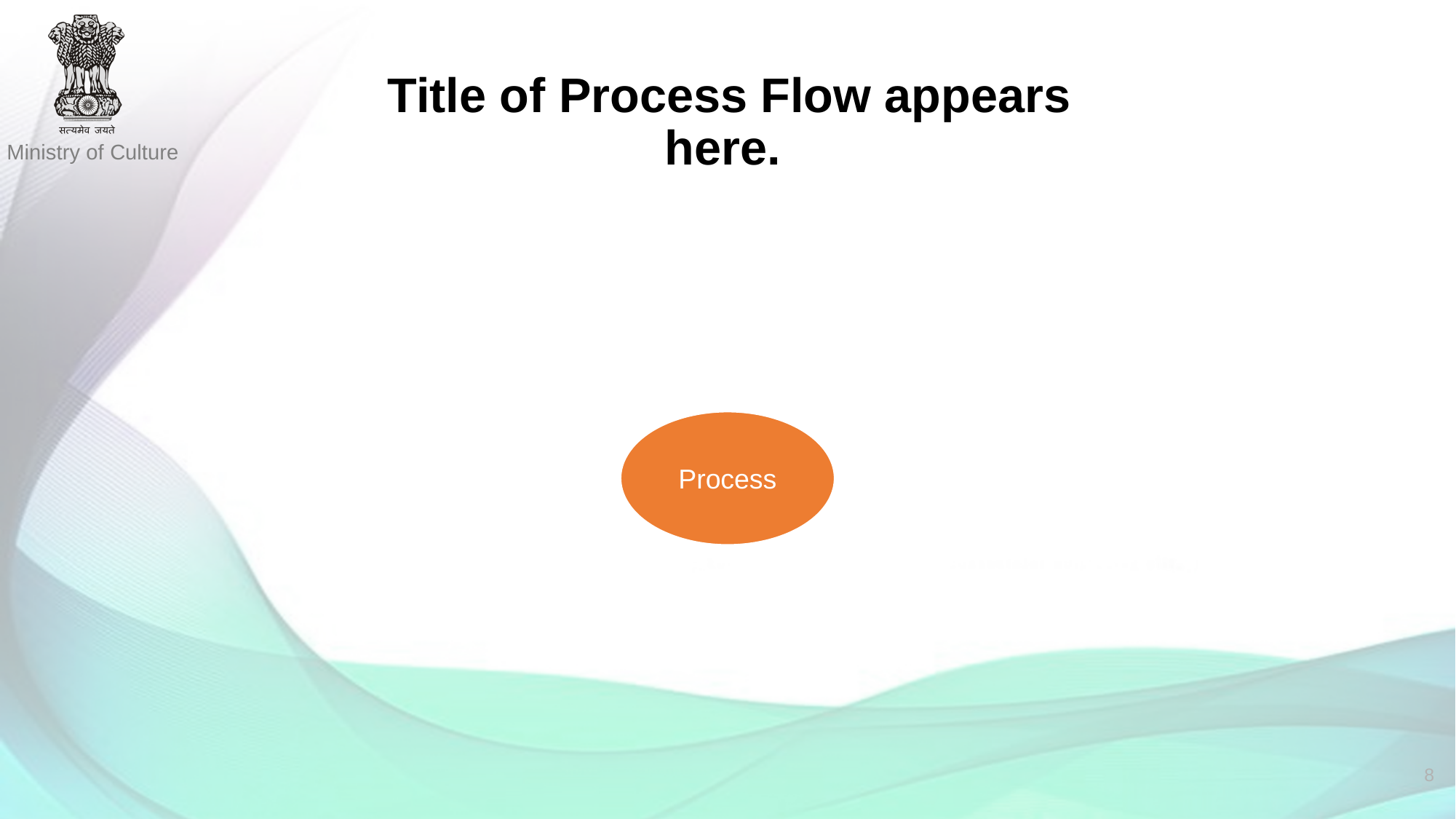

Title of Process Flow appears here.
Process
8